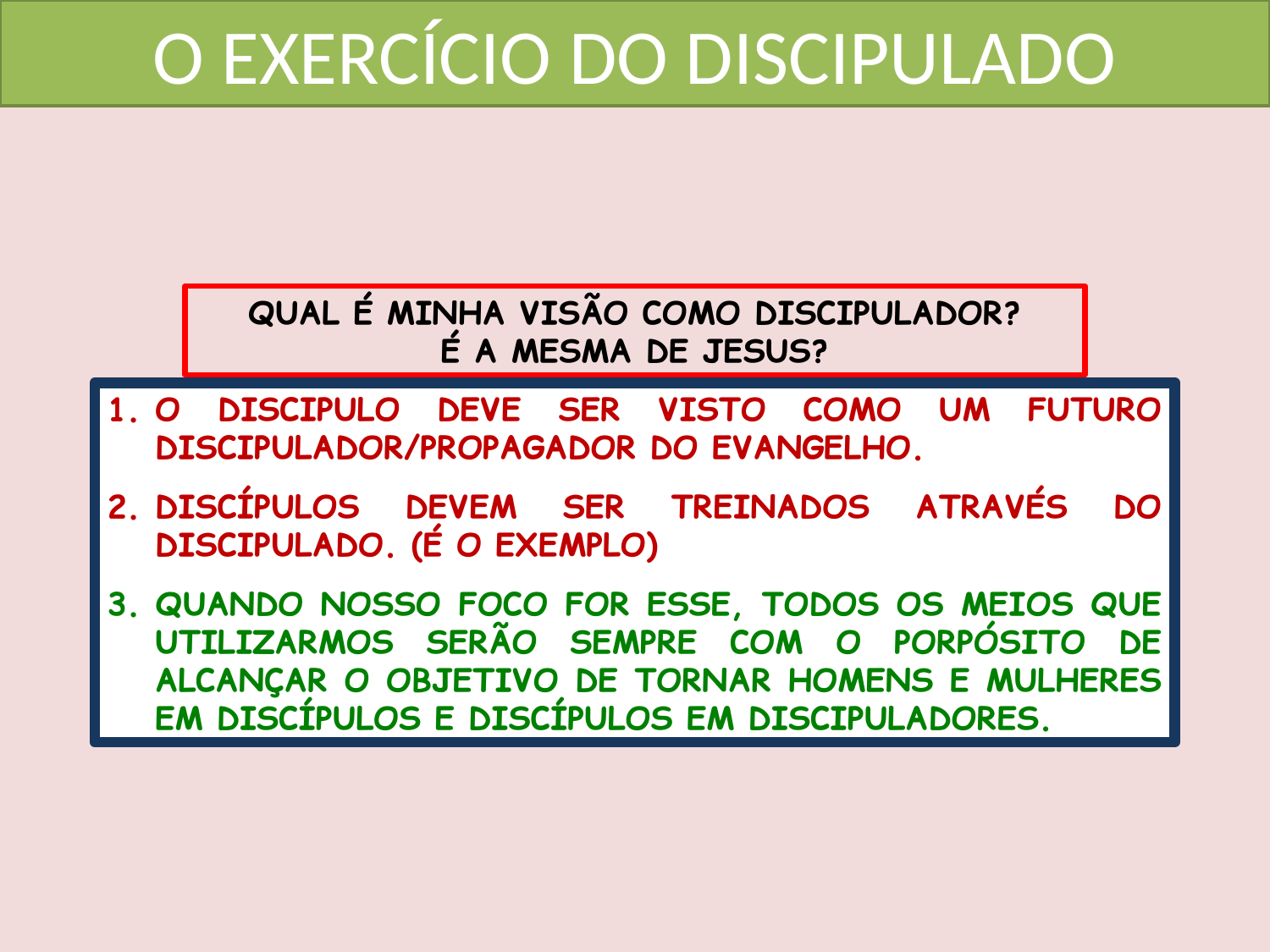

O EXERCÍCIO DO DISCIPULADO
QUAL É MINHA VISÃO COMO DISCIPULADOR?
É A MESMA DE JESUS?
O DISCIPULO DEVE SER VISTO COMO UM FUTURO DISCIPULADOR/PROPAGADOR DO EVANGELHO.
DISCÍPULOS DEVEM SER TREINADOS ATRAVÉS DO DISCIPULADO. (É O EXEMPLO)
QUANDO NOSSO FOCO FOR ESSE, TODOS OS MEIOS QUE UTILIZARMOS SERÃO SEMPRE COM O PORPÓSITO DE ALCANÇAR O OBJETIVO DE TORNAR HOMENS E MULHERES EM DISCÍPULOS E DISCÍPULOS EM DISCIPULADORES.